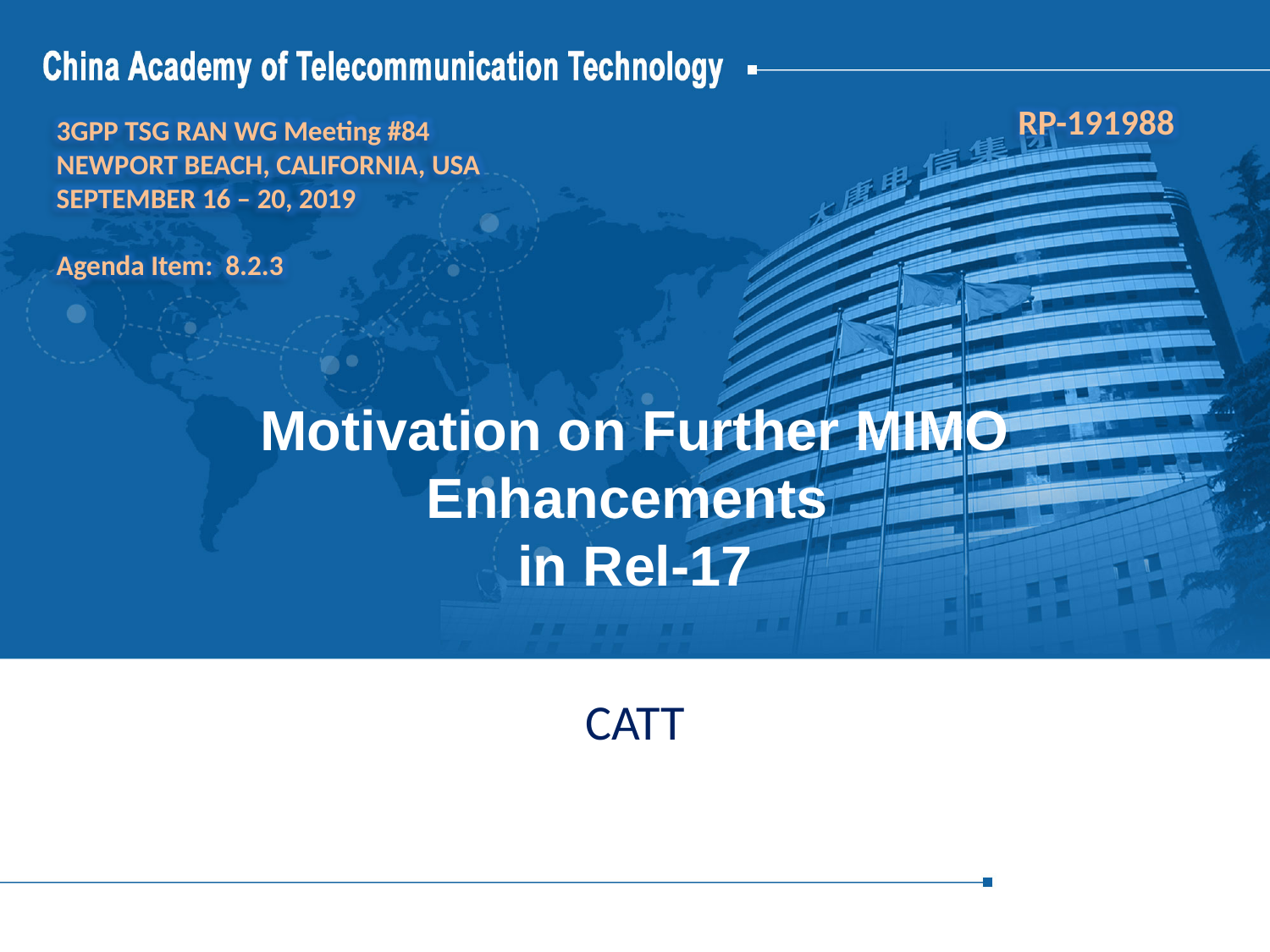

RP-191988
3GPP TSG RAN WG Meeting #84
Newport Beach, California, USA
September 16 – 20, 2019

Agenda Item:  8.2.3
# Motivation on Further MIMO Enhancements in Rel-17
CATT